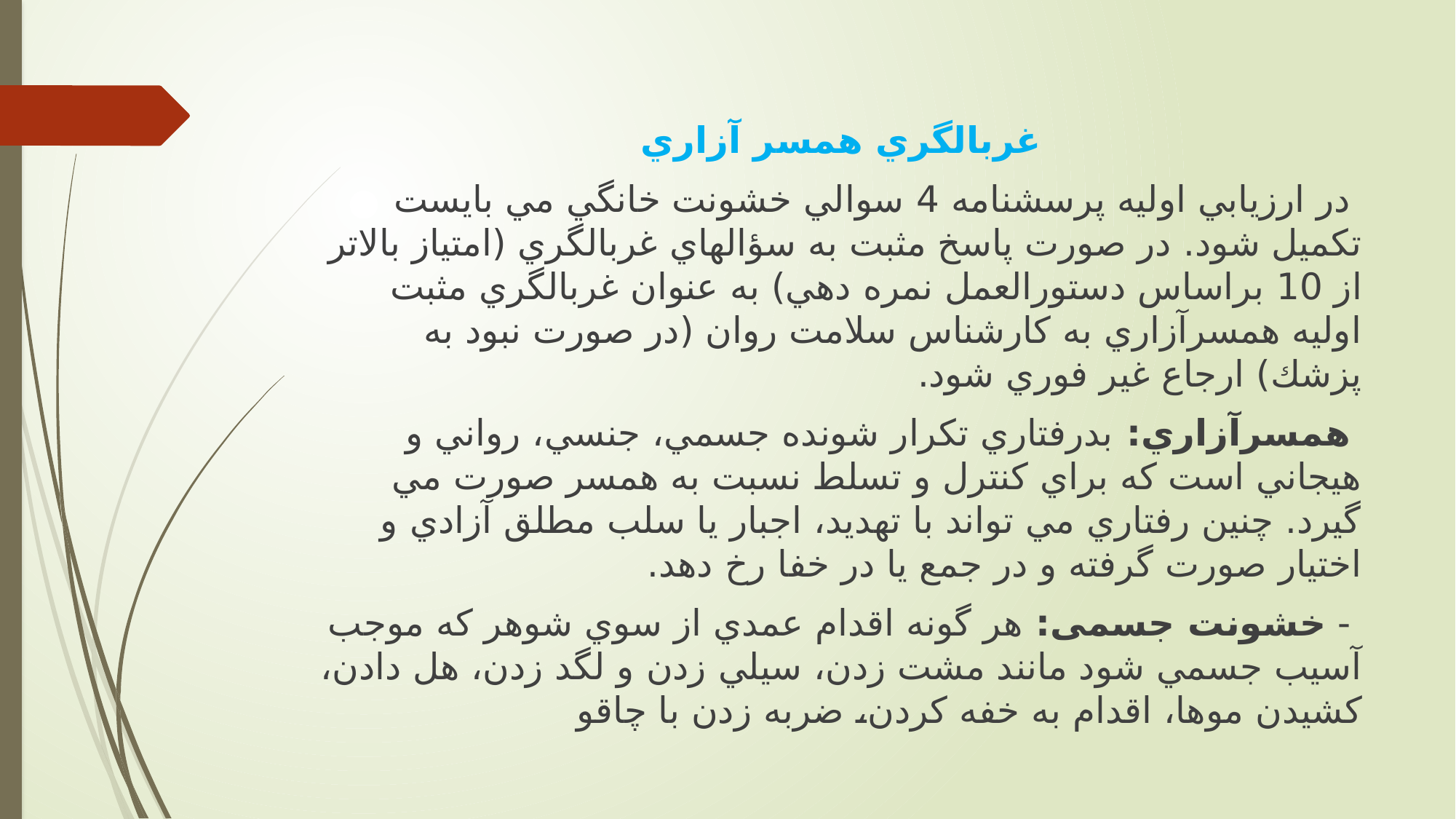

غربالگري همسر آزاري
 در ارزيابي اولیه پرسشنامه 4 سوالي خشونت خانگي مي بايست تکمیل شود. در صورت پاسخ مثبت به سؤالهاي غربالگري (امتیاز بالاتر از 10 براساس دستورالعمل نمره دهي) به عنوان غربالگري مثبت اولیه همسرآزاري به کارشناس سلامت روان (در صورت نبود به پزشك) ارجاع غیر فوري شود.
 همسرآزاري: بدرفتاري تکرار شونده جسمي، جنسي، رواني و هیجاني است که براي کنترل و تسلط نسبت به همسر صورت مي گیرد. چنین رفتاري مي تواند با تهديد، اجبار يا سلب مطلق آزادي و اختیار صورت گرفته و در جمع يا در خفا رخ دهد.
 - خشونت جسمی: هر گونه اقدام عمدي از سوي شوهر که موجب آسیب جسمي شود مانند مشت زدن، سیلي زدن و لگد زدن، هل دادن، کشیدن موها، اقدام به خفه کردن، ضربه زدن با چاقو